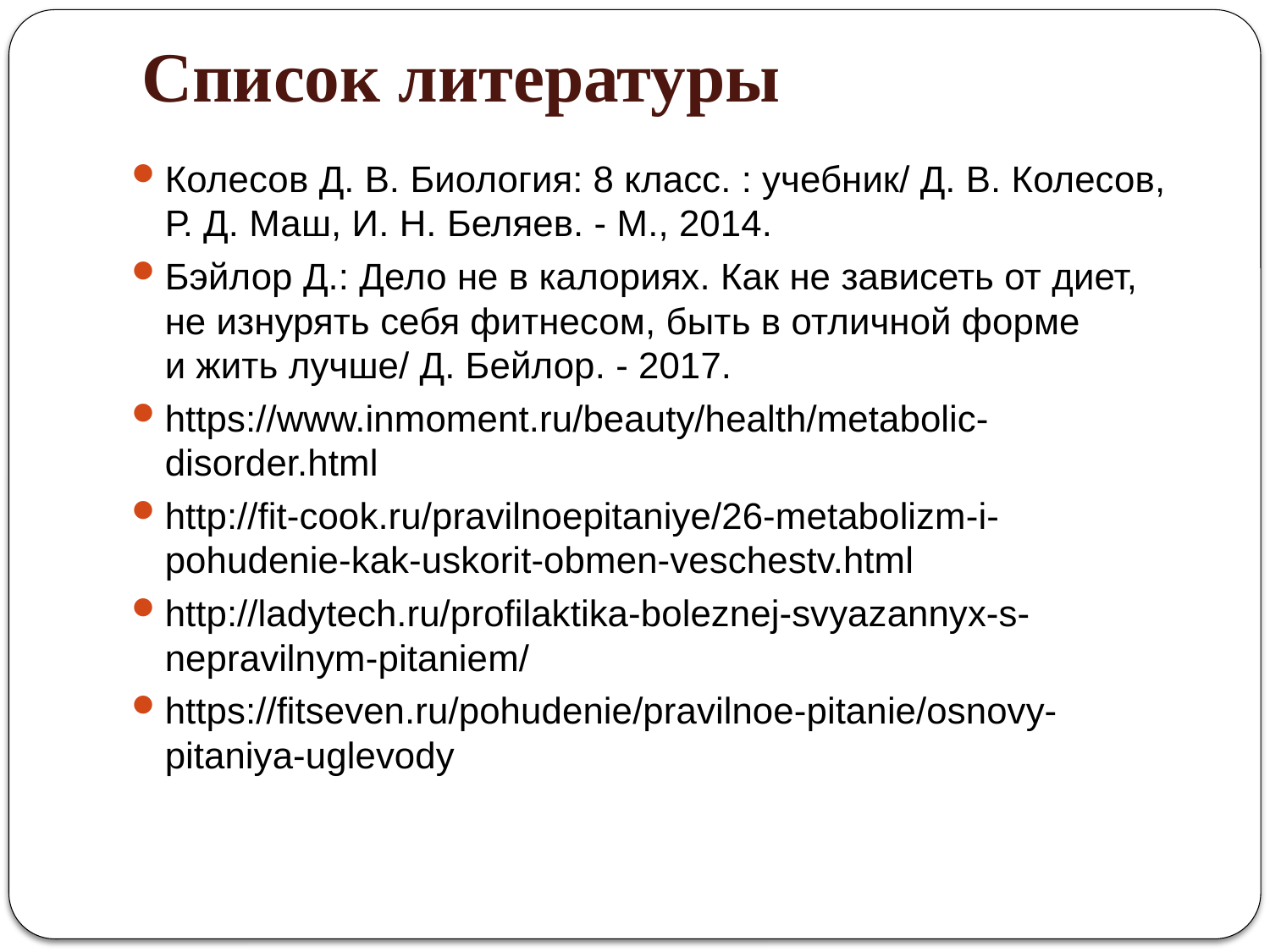

# Список литературы
Колесов Д. В. Биология: 8 класс. : учебник/ Д. В. Колесов, Р. Д. Маш, И. Н. Беляев. - М., 2014.
Бэйлор Д.: Дело не в калориях. Как не зависеть от диет, не изнурять себя фитнесом, быть в отличной форме и жить лучше/ Д. Бейлор. - 2017.
https://www.inmoment.ru/beauty/health/metabolic-disorder.html
http://fit-cook.ru/pravilnoepitaniye/26-metabolizm-i-pohudenie-kak-uskorit-obmen-veschestv.html
http://ladytech.ru/profilaktika-boleznej-svyazannyx-s-nepravilnym-pitaniem/
https://fitseven.ru/pohudenie/pravilnoe-pitanie/osnovy-pitaniya-uglevody